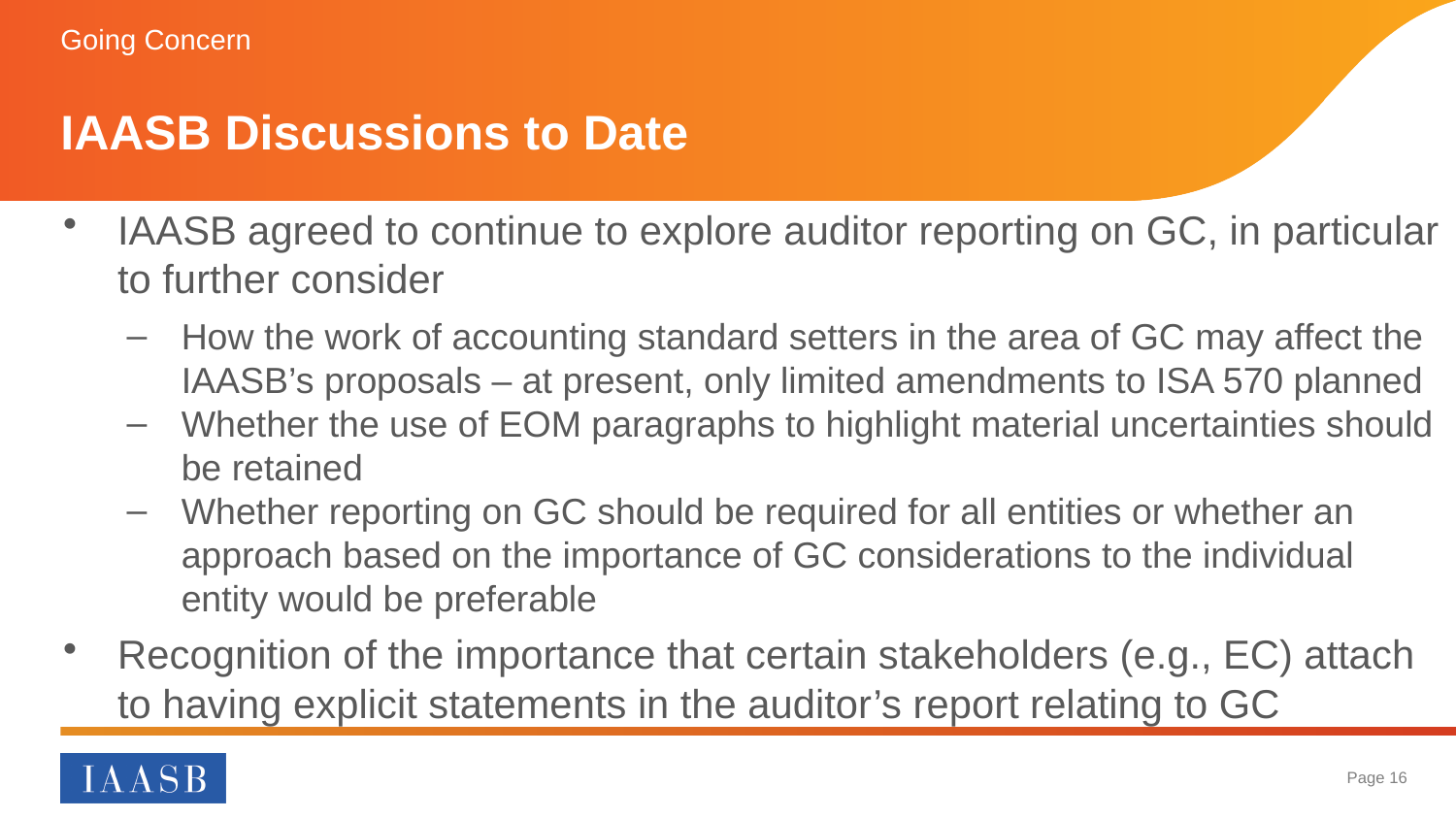

Going Concern
# IAASB Discussions to Date
IAASB agreed to continue to explore auditor reporting on GC, in particular to further consider
How the work of accounting standard setters in the area of GC may affect the IAASB’s proposals – at present, only limited amendments to ISA 570 planned
Whether the use of EOM paragraphs to highlight material uncertainties should be retained
Whether reporting on GC should be required for all entities or whether an approach based on the importance of GC considerations to the individual entity would be preferable
Recognition of the importance that certain stakeholders (e.g., EC) attach to having explicit statements in the auditor’s report relating to GC